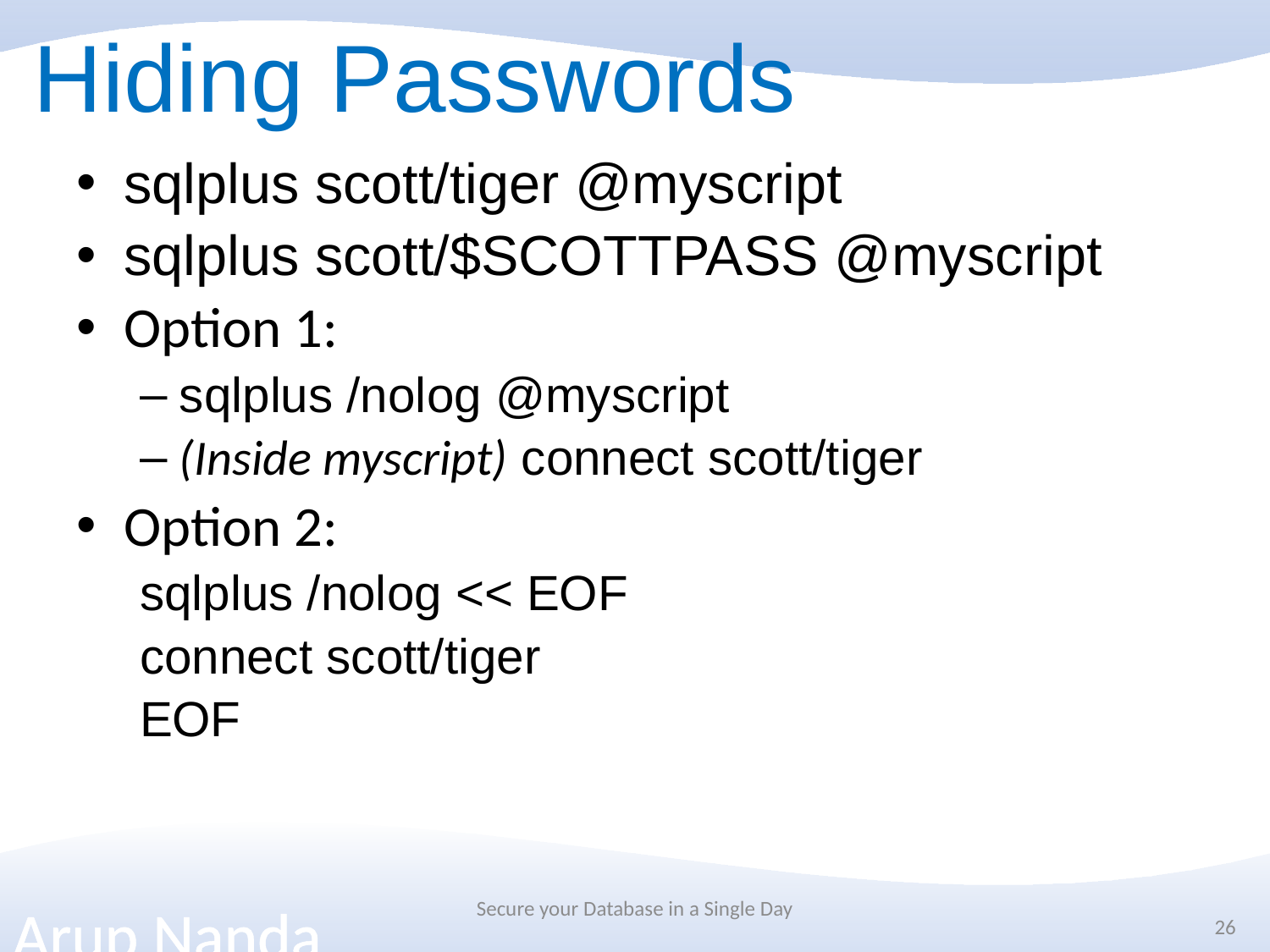

# Hiding Passwords
sqlplus scott/tiger @myscript
sqlplus scott/$SCOTTPASS @myscript
Option 1:
sqlplus /nolog @myscript
(Inside myscript) connect scott/tiger
Option 2:
sqlplus /nolog << EOF
connect scott/tiger
EOF
Secure your Database in a Single Day
26